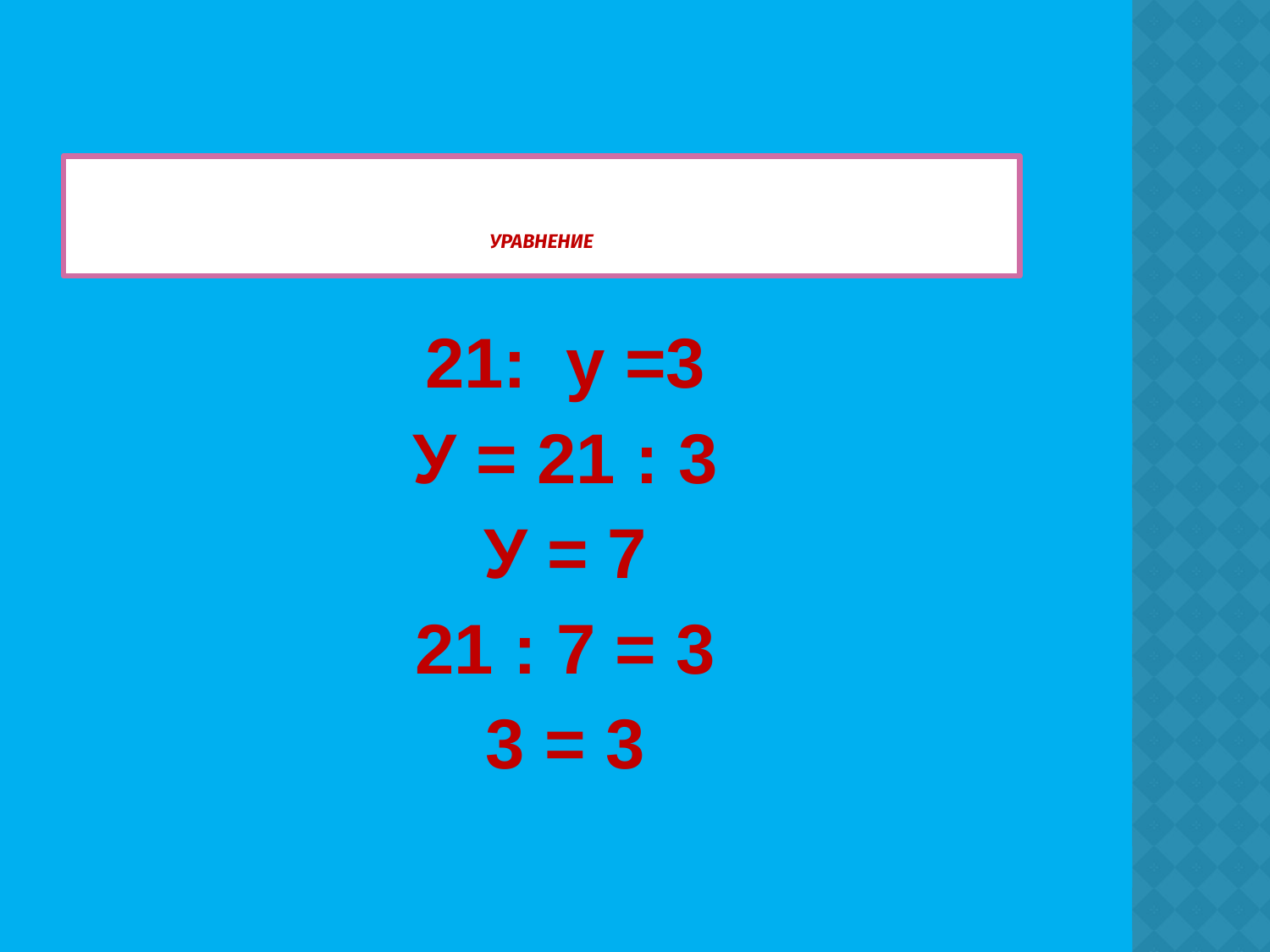

# УравнениЕ

21:  у =3
У = 21 : 3
У = 7
21 : 7 = 3
3 = 3